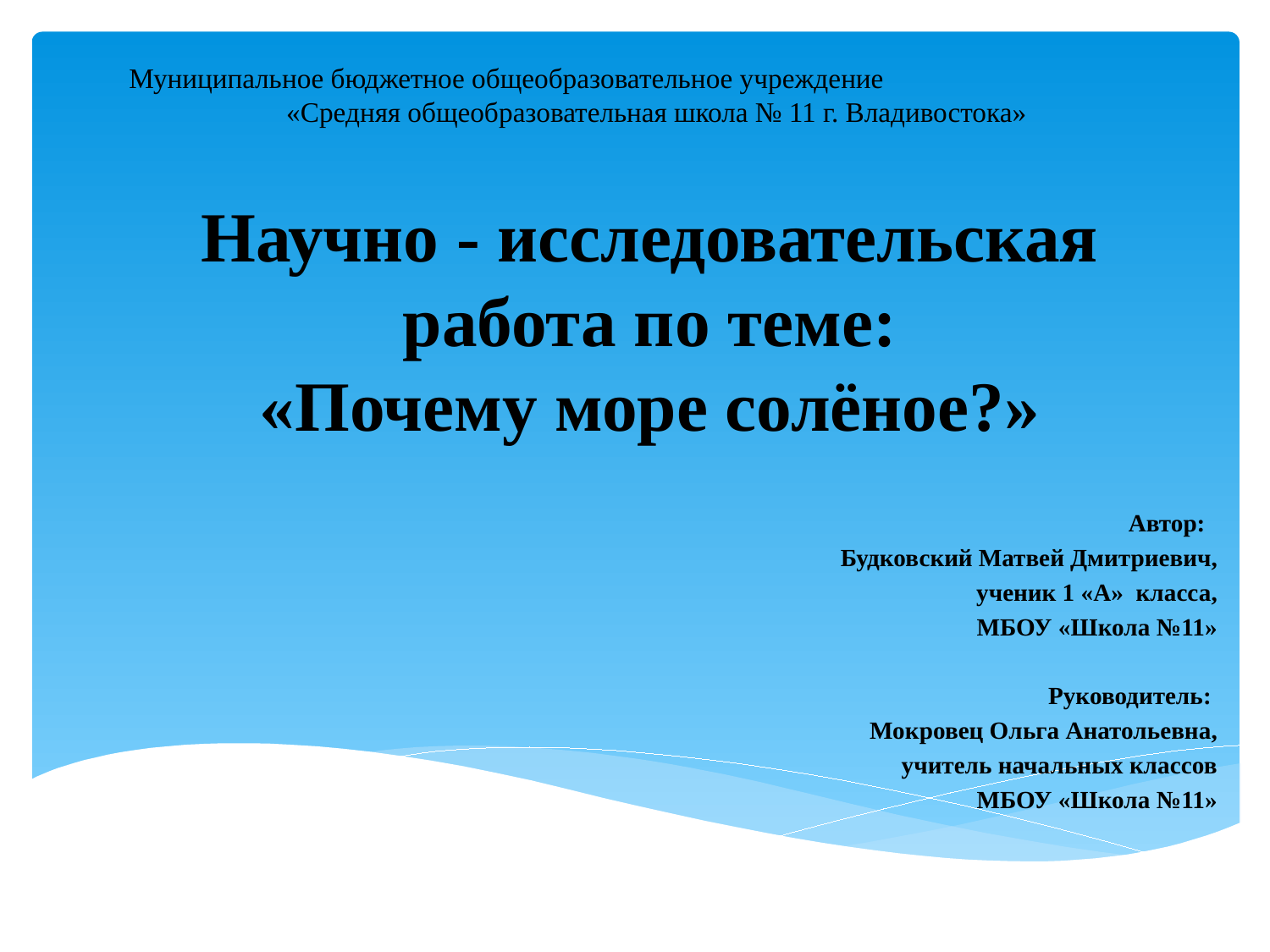

# Муниципальное бюджетное общеобразовательное учреждение                                            «Средняя общеобразовательная школа № 11 г. Владивостока» Научно - исследовательская работа по теме: «Почему море солёное?»

 Автор:
Будковский Матвей Дмитриевич,
                                                         ученик 1 «А»  класса,
МБОУ «Школа №11»

                           Руководитель:
Мокровец Ольга Анатольевна,
                                                           учитель начальных классов
                                                   МБОУ «Школа №11»